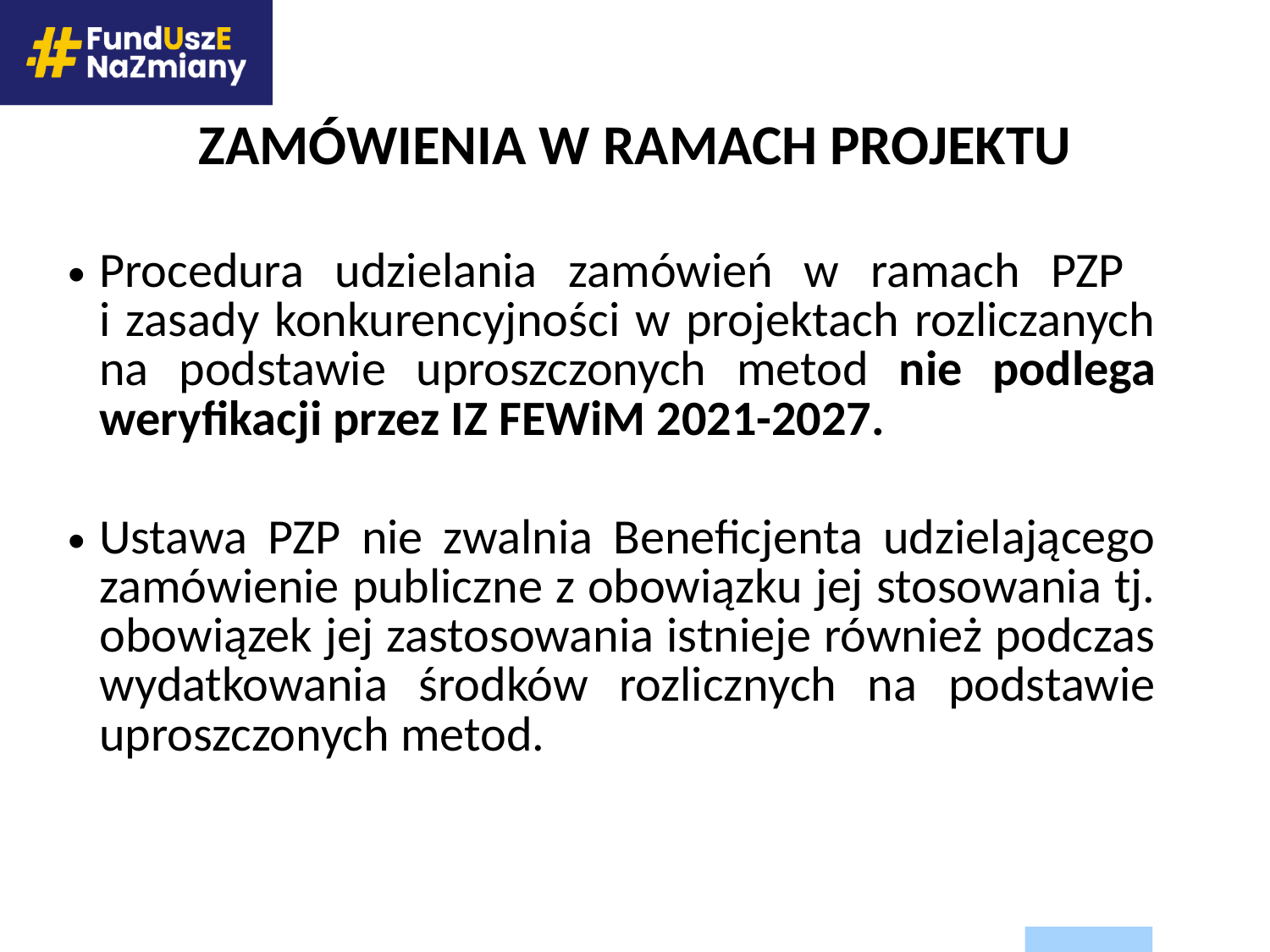

# ZAMÓWIENIA W RAMACH PROJEKTU

Procedura udzielania zamówień w ramach PZP
i zasady konkurencyjności w projektach rozliczanych na podstawie uproszczonych metod nie podlega weryfikacji przez IZ FEWiM 2021-2027.

Ustawa PZP nie zwalnia Beneficjenta udzielającego zamówienie publiczne z obowiązku jej stosowania tj. obowiązek jej zastosowania istnieje również podczas wydatkowania środków rozlicznych na podstawie uproszczonych metod.